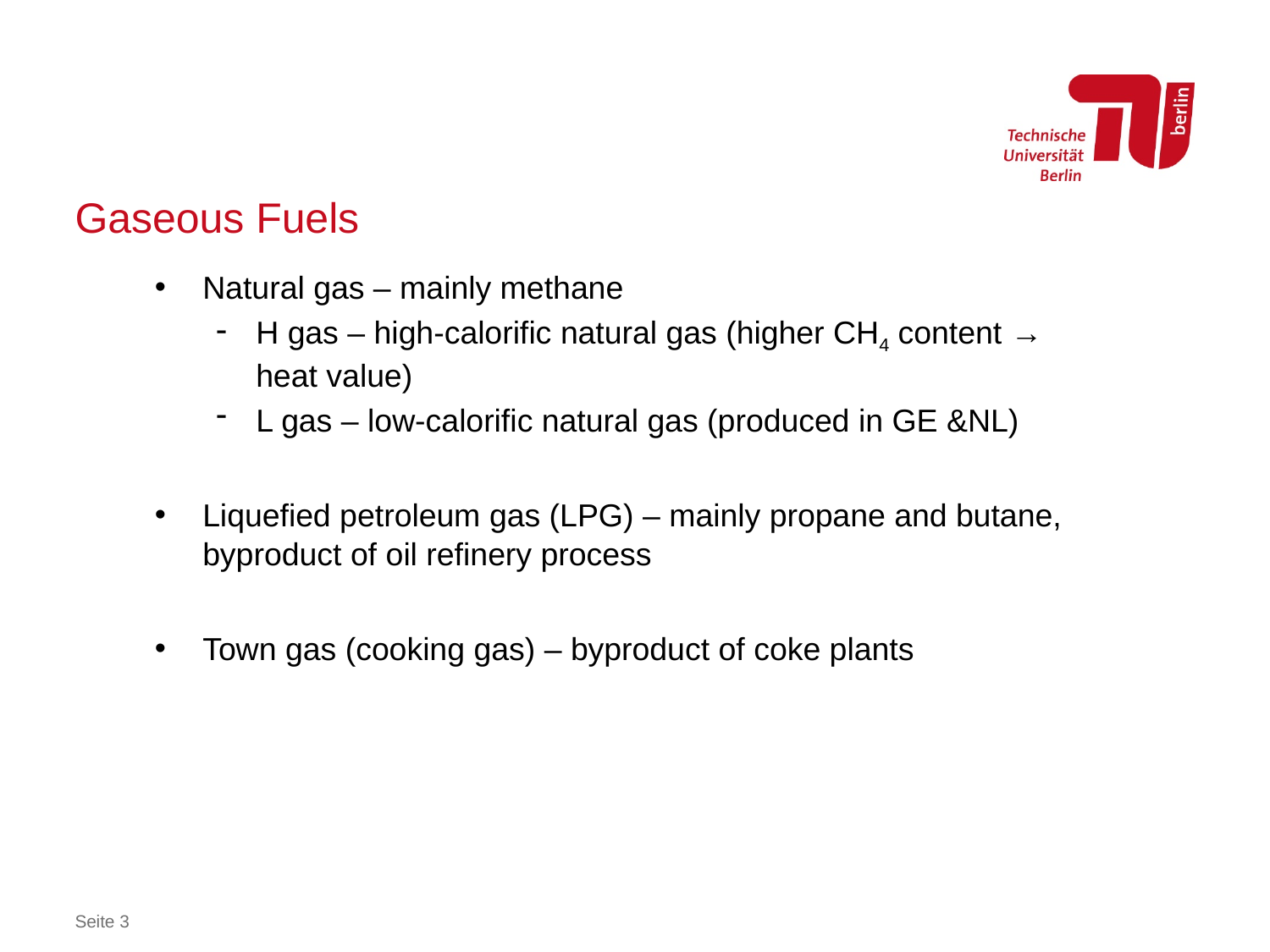

# Gaseous Fuels
Natural gas – mainly methane
H gas – high-calorific natural gas (higher CH4 content → heat value)
L gas – low-calorific natural gas (produced in GE &NL)

Liquefied petroleum gas (LPG) – mainly propane and butane, byproduct of oil refinery process

Town gas (cooking gas) – byproduct of coke plants

Seite 3